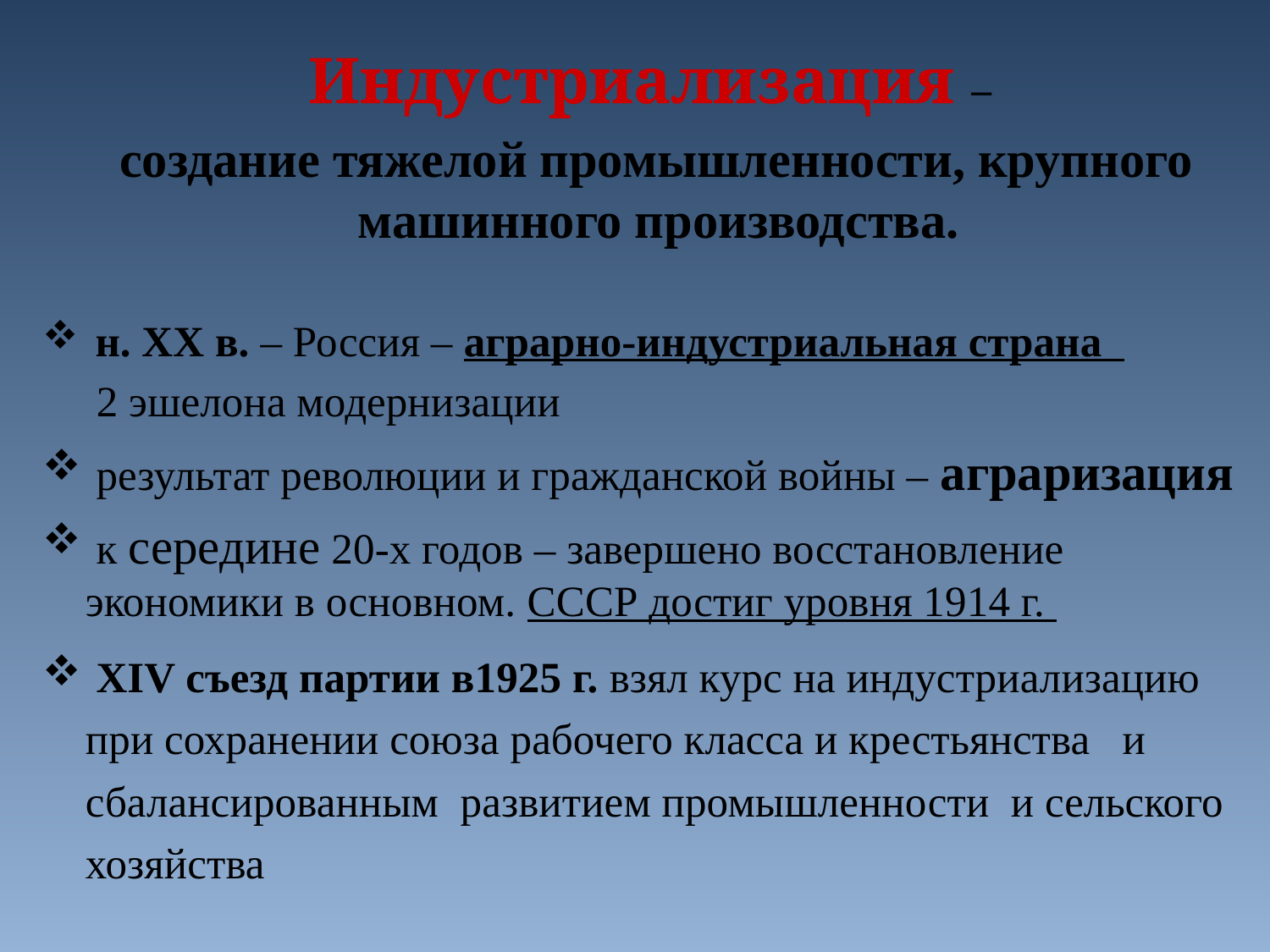

Индустриализация –
 создание тяжелой промышленности, крупного машинного производства.

 н. ХХ в. – Россия – аграрно-индустриальная страна
     2 эшелона модернизации
 результат революции и гражданской войны – аграризация
 к середине 20-х годов – завершено восстановление  экономики в основном. СССР достиг уровня 1914 г.
 XIV съезд партии в1925 г. взял курс на индустриализацию при сохранении союза рабочего класса и крестьянства   и сбалансированным  развитием промышленности  и сельского хозяйства